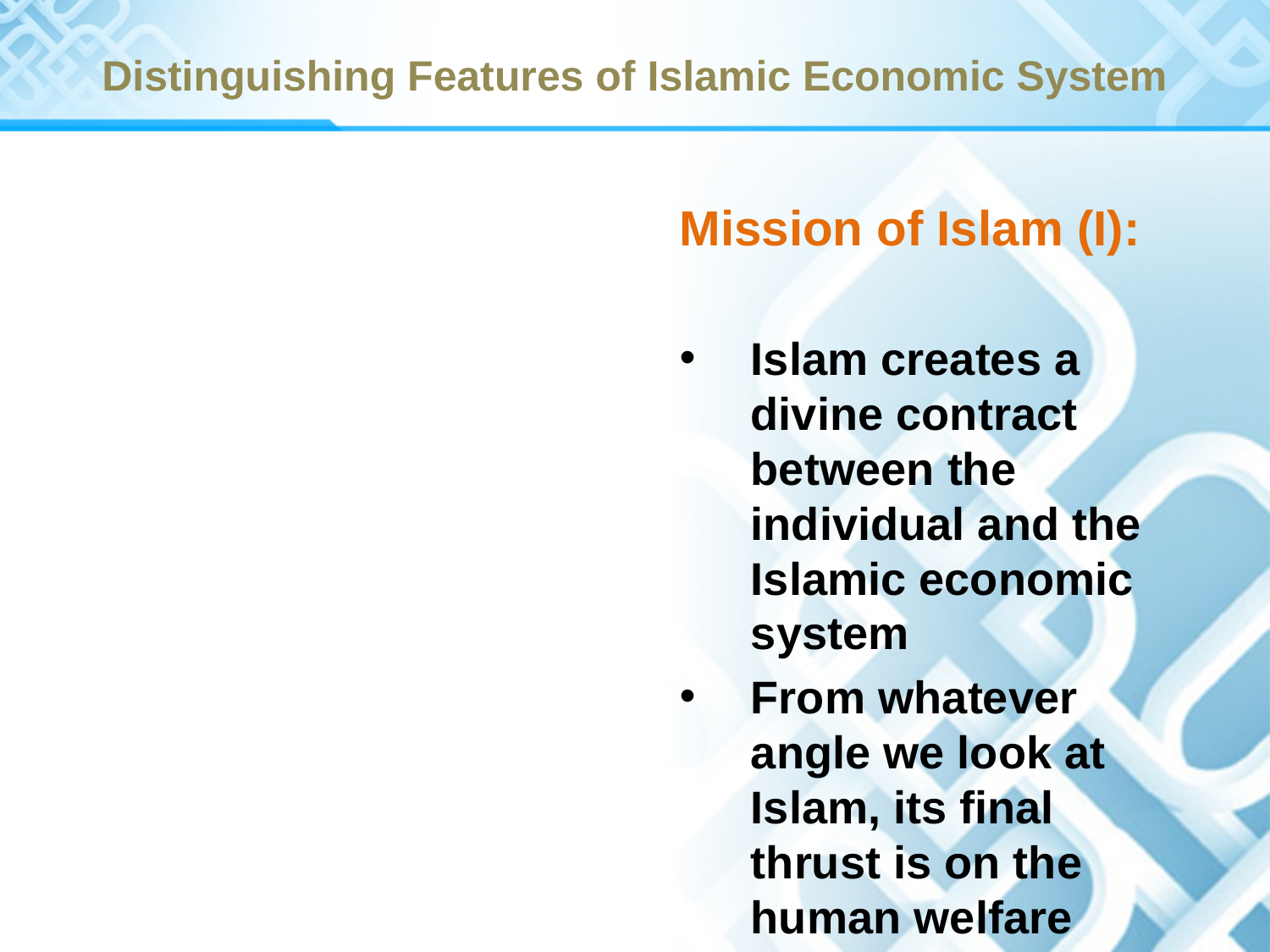

Distinguishing Features of Islamic Economic System
Mission of Islam (I):

Islam creates a divine contract between the individual and the Islamic economic system
From whatever angle we look at Islam, its final thrust is on the human welfare